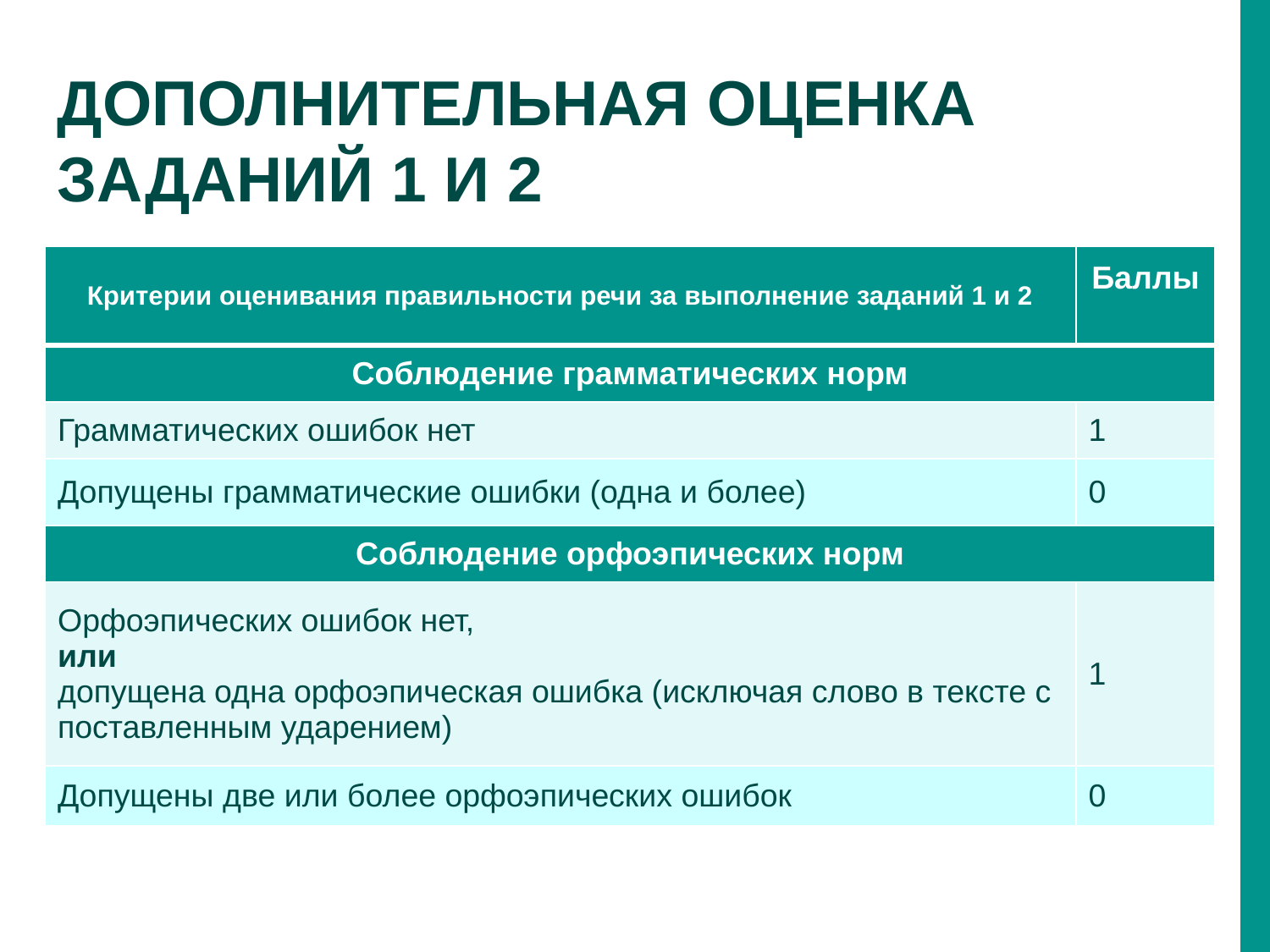

ДОПОЛНИТЕЛЬНАЯ ОЦЕНКА ЗАДАНИЙ 1 И 2
| Критерии оценивания правильности речи за выполнение заданий 1 и 2 | Баллы |
| --- | --- |
| Соблюдение грамматических норм |  |
| Грамматических ошибок нет | 1 |
| Допущены грамматические ошибки (одна и более) | 0 |
| Соблюдение орфоэпических норм |  |
| Орфоэпических ошибок нет, или допущена одна орфоэпическая ошибка (исключая слово в тексте с поставленным ударением) | 1 |
| Допущены две или более орфоэпических ошибок | 0 |